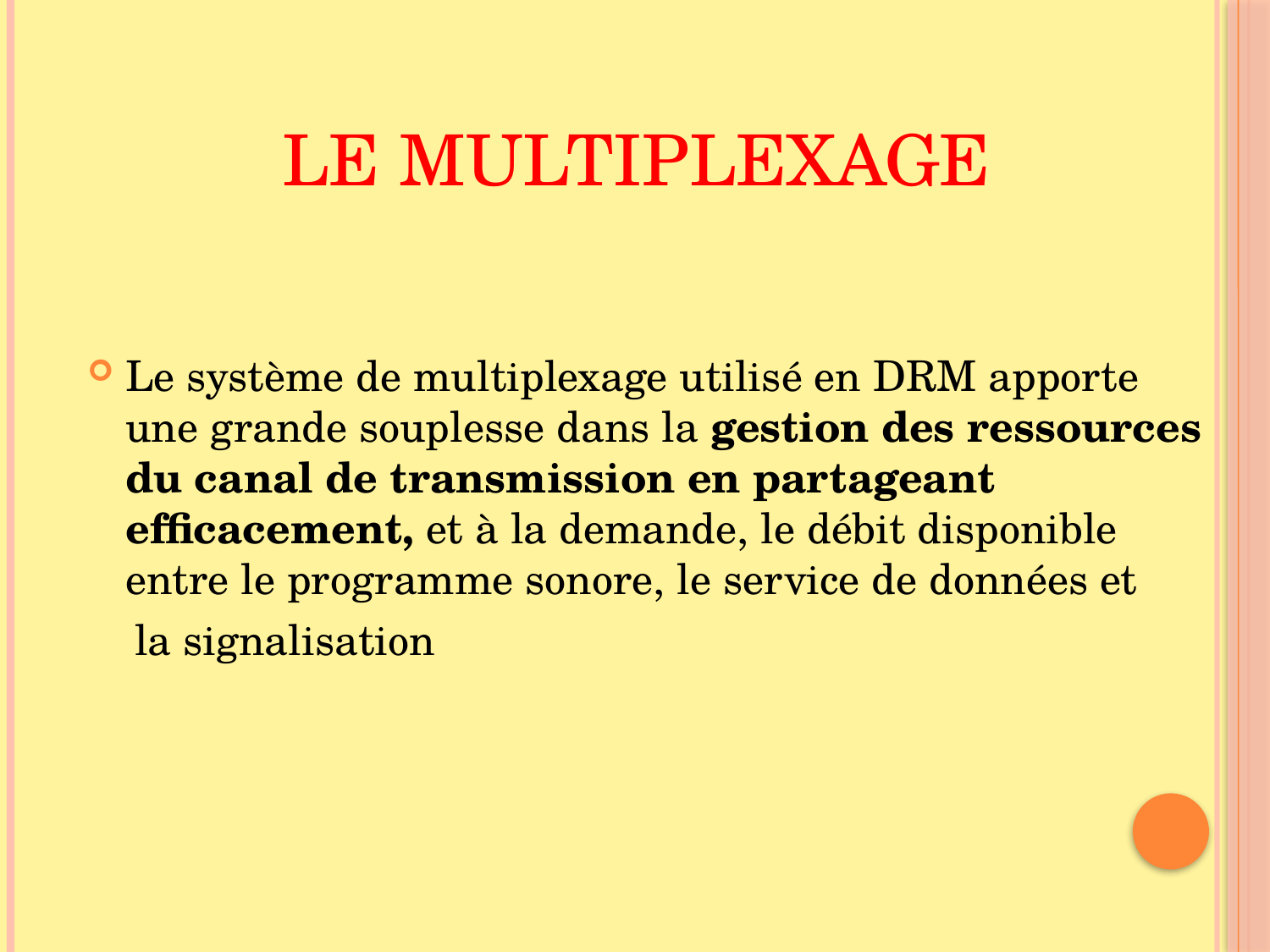

# LE MULTIPLEXAGE
Le système de multiplexage utilisé en DRM apporte une grande souplesse dans la gestion des ressources du canal de transmission en partageant efficacement, et à la demande, le débit disponible entre le programme sonore, le service de données et
    la signalisation